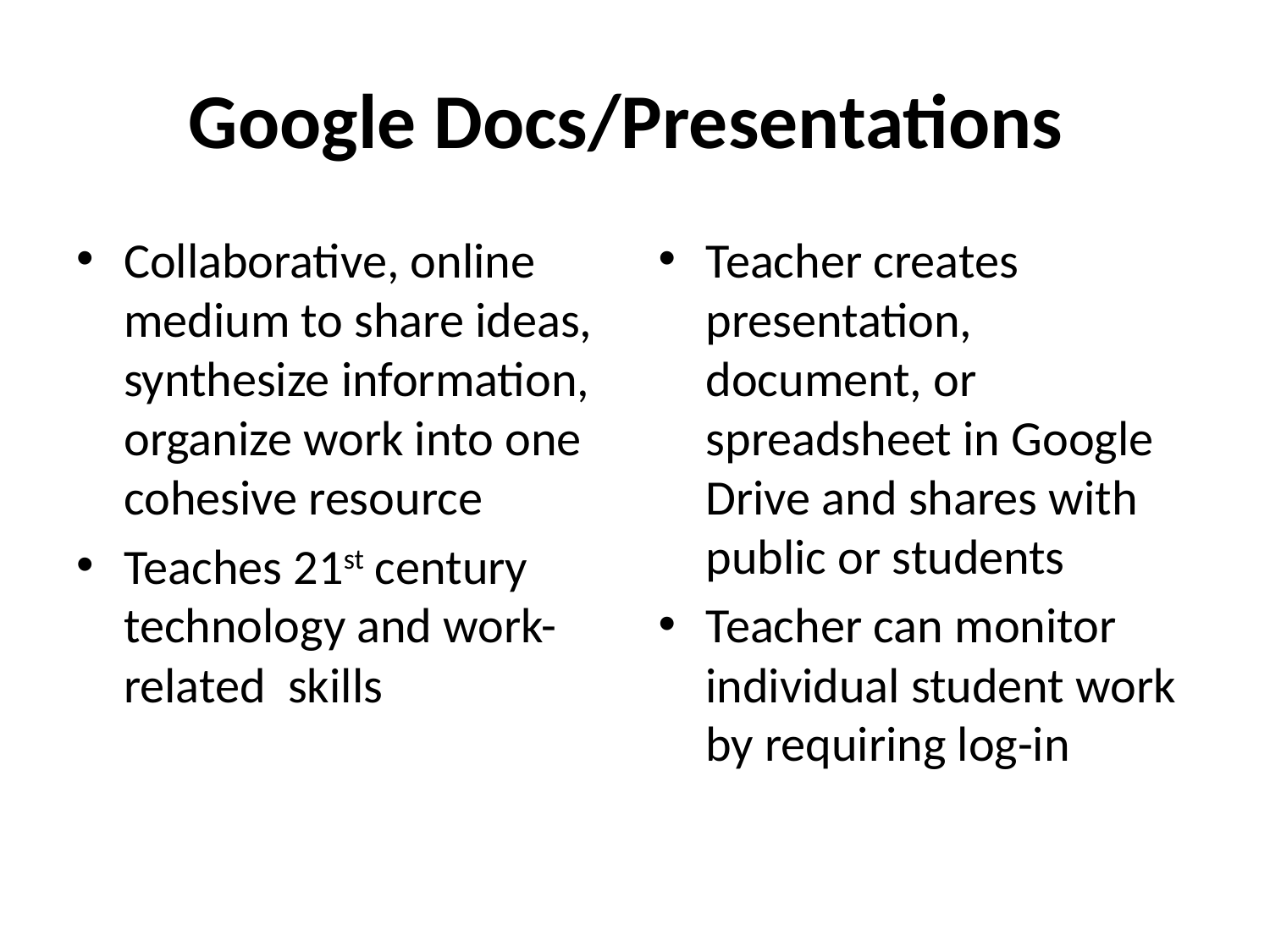

# Google Docs/Presentations
Collaborative, online medium to share ideas, synthesize information, organize work into one cohesive resource
Teaches 21st century technology and work-related  skills
Teacher creates presentation, document, or spreadsheet in Google Drive and shares with public or students
Teacher can monitor individual student work by requiring log-in